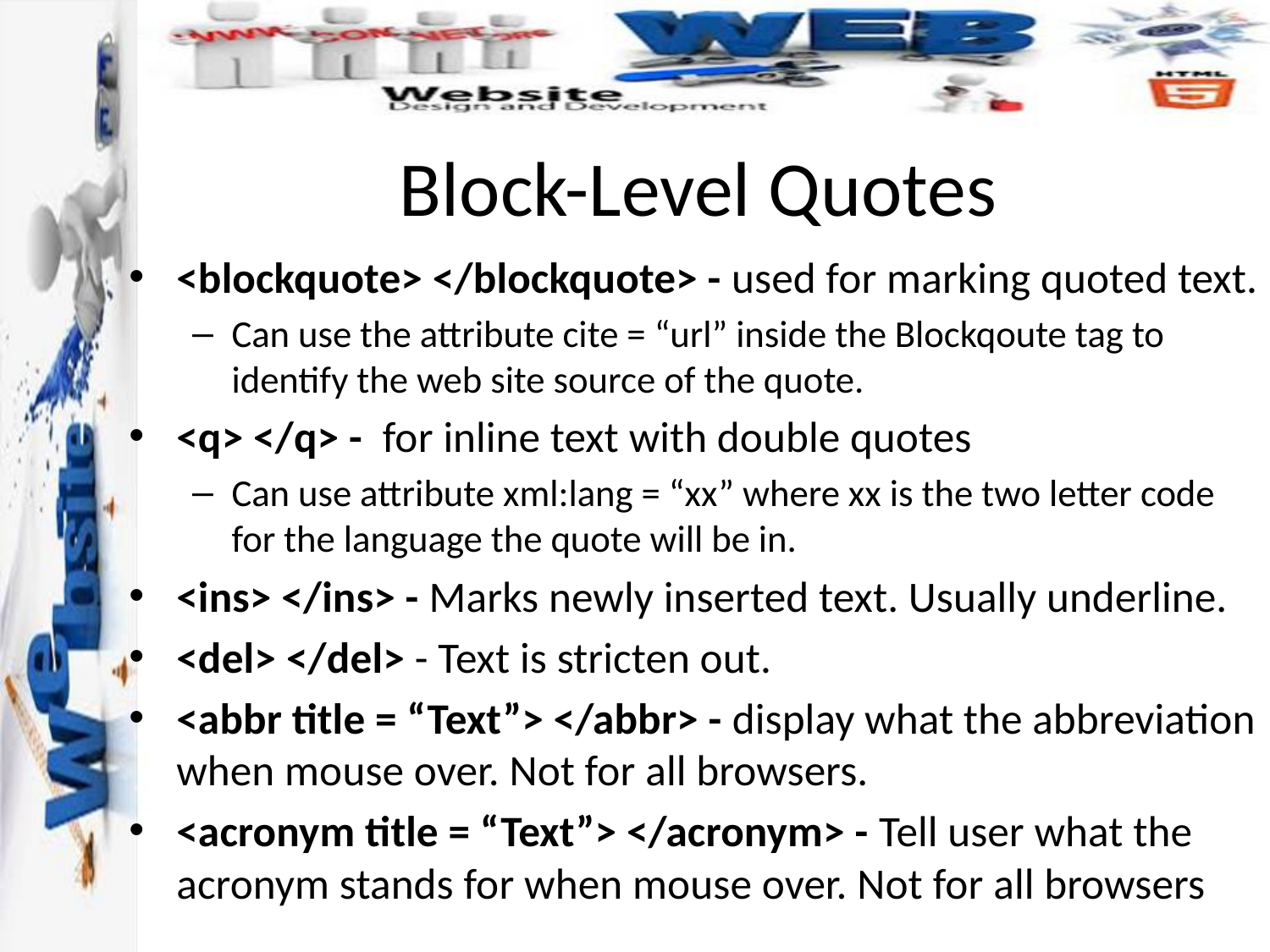

# Block-Level Quotes
<blockquote> </blockquote> - used for marking quoted text.
Can use the attribute cite = “url” inside the Blockqoute tag to identify the web site source of the quote.
<q> </q> -  for inline text with double quotes
Can use attribute xml:lang = “xx” where xx is the two letter code for the language the quote will be in.
<ins> </ins> - Marks newly inserted text. Usually underline.
<del> </del> - Text is stricten out.
<abbr title = “Text”> </abbr> - display what the abbreviation when mouse over. Not for all browsers.
<acronym title = “Text”> </acronym> - Tell user what the acronym stands for when mouse over. Not for all browsers